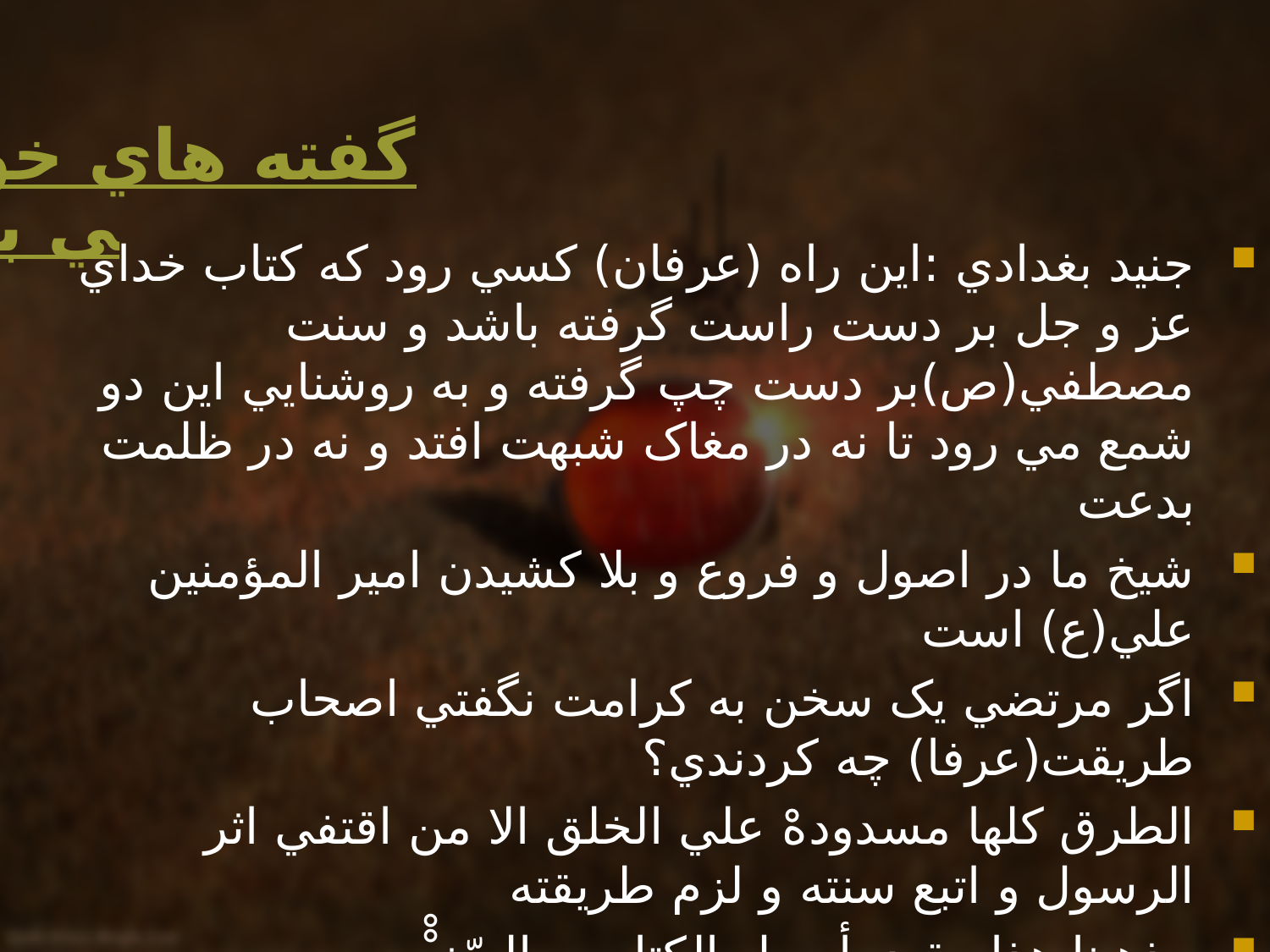

# گفته هاي خود عرفا در باب اسلامي بودن مايه هاي عرفان
جنيد بغدادي :اين راه (عرفان) کسي رود که کتاب خداي عز و جل بر دست راست گرفته باشد و سنت مصطفي(ص)بر دست چپ گرفته و به روشنايي اين دو شمع مي رود تا نه در مغاک شبهت افتد و نه در ظلمت بدعت
شيخ ما در اصول و فروع و بلا کشيدن امير المؤمنين علي(ع) است
اگر مرتضي يک سخن به کرامت نگفتي اصحاب طريقت(عرفا) چه کردندي؟
الطرق کلها مسدودهْْ علي الخلق الا من اقتفي اثر الرسول و اتبع سنته و لزم طريقته
مذهبنا هذا مقيد بأصول الکتاب و السّنهْْ
سهل تستري :کل وجد لا يشهد له الکتاب و السنهْْ فباطل
ابن عطاء :من الزم نفسه آداب الشريعهْْ نوّر الله قلبه بنور المعرفهْْ و لا مقام اشرف من مقام متابعهْْ الحبيب (ص) في اوامره و افعاله و اخلاقه